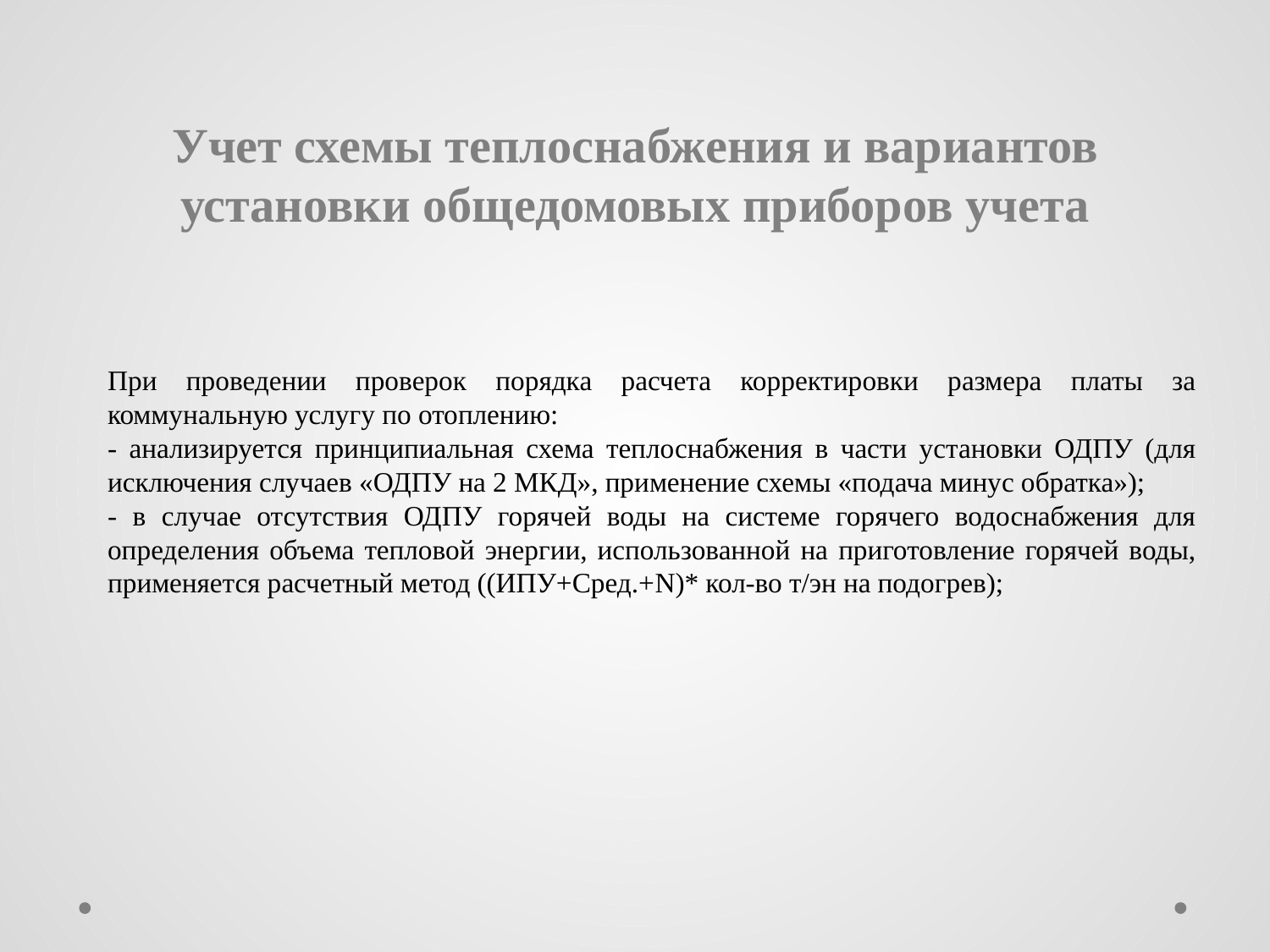

# Учет схемы теплоснабжения и вариантов установки общедомовых приборов учета

При проведении проверок порядка расчета корректировки размера платы за коммунальную услугу по отоплению:
- анализируется принципиальная схема теплоснабжения в части установки ОДПУ (для исключения случаев «ОДПУ на 2 МКД», применение схемы «подача минус обратка»);
- в случае отсутствия ОДПУ горячей воды на системе горячего водоснабжения для определения объема тепловой энергии, использованной на приготовление горячей воды, применяется расчетный метод ((ИПУ+Сред.+N)* кол-во т/эн на подогрев);